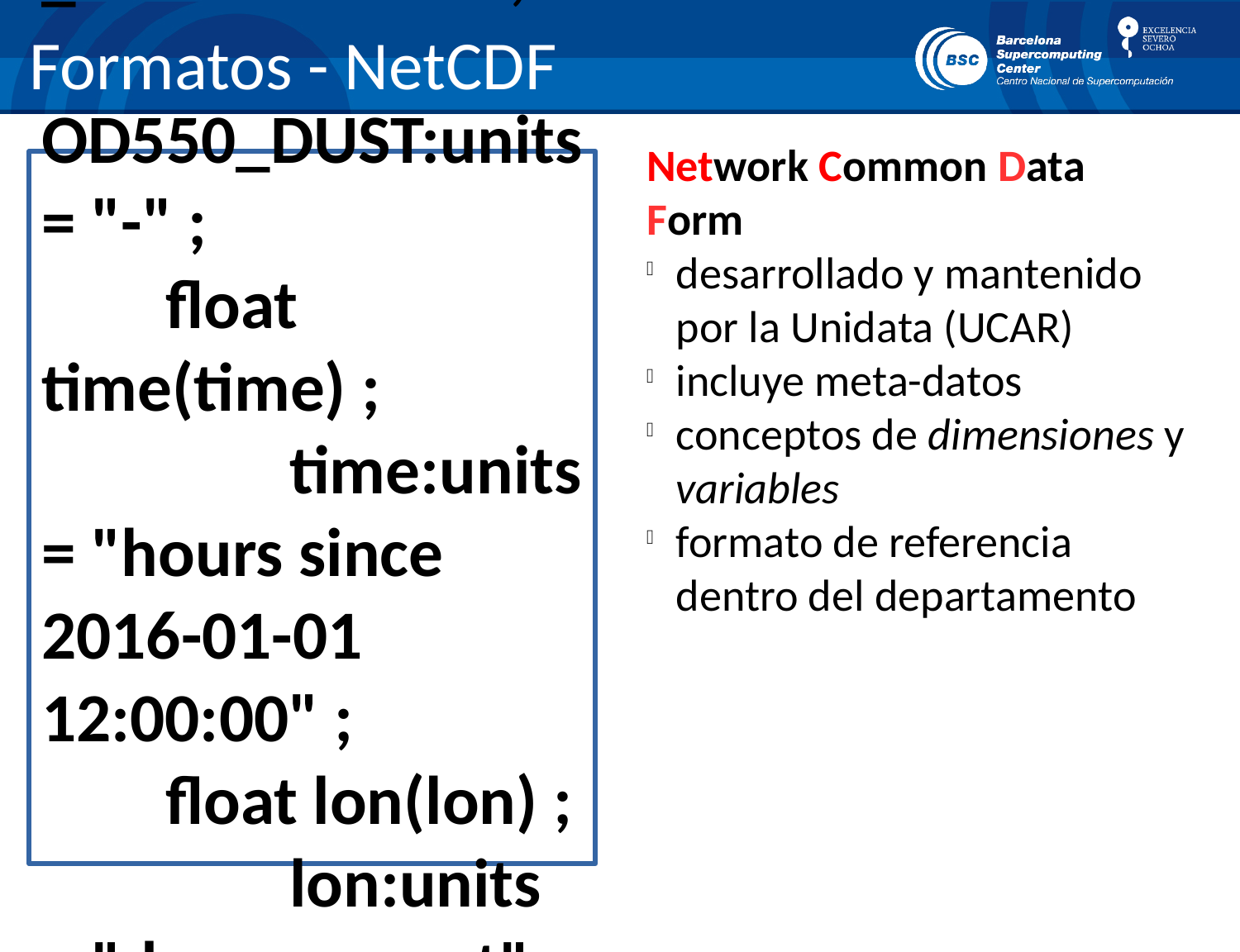

Formatos - NetCDF
Network Common Data Form
desarrollado y mantenido por la Unidata (UCAR)
incluye meta-datos
conceptos de dimensiones y variables
formato de referencia dentro del departamento

dimensions:
        time = 25 ;
        lat = 347 ;
        lon = 423 ;
variables:
        float SCONC_DUST(time, lat, lon) ;
                SCONC_DUST:_FillValue = 9.96921e+36f ;
                SCONC_DUST:long_name = "Surface Dust Concentration" ;
                SCONC_DUST:units = "kg/m3" ;
        float OD550_DUST(time, lat, lon) ;
                OD550_DUST:_FillValue = 9.96921e+36f ;
                OD550_DUST:long_name = "AOD" ;
                OD550_DUST:units = "-" ;
        float time(time) ;
                time:units = "hours since 2016-01-01 12:00:00" ;
        float lon(lon) ;
                lon:units = "degrees_east" ;
        float lat(lat) ;
                lat:units = "degrees_north" ;

// global attributes:
                :history = "Tue Jan 19 16:47:47 2016: ncatted -a units,SCONC_DUST,o,c,kg/m3 2016010112_NOA-WRF-CHEM.nc\n",
                        "Tue Jan 19 16:47:47 2016: ncap2 -v -s SCONC_DUST=SCONC_DUST/1000000000; OD550_DUST=OD550_DUST 2016010112_NOA-WRF-CHEM.nc_BAK 2016010112_NOA-WRF-CHEM.nc" ;
                :nco_openmp_thread_number = 1 ;